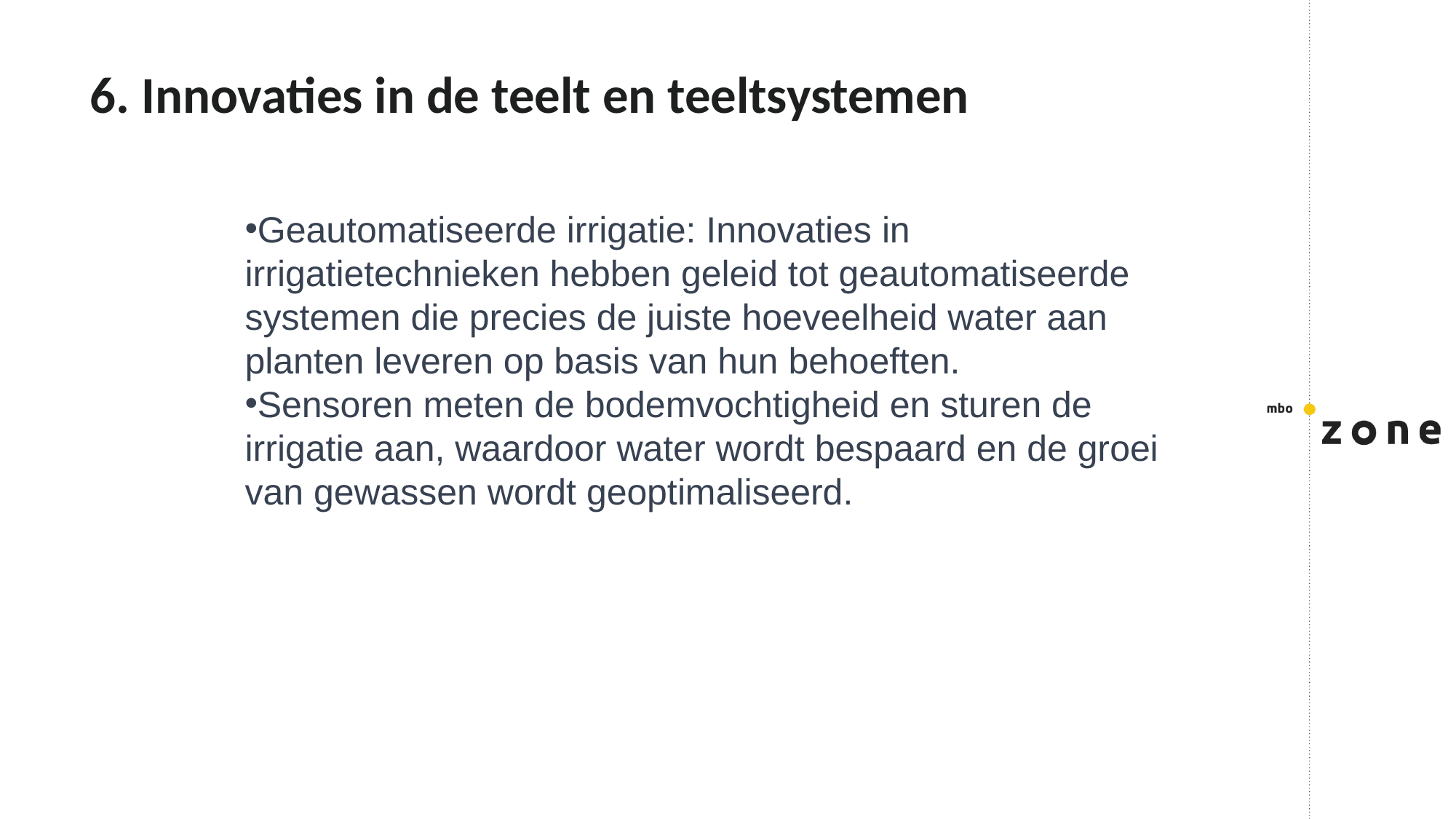

# 6. Innovaties in de teelt en teeltsystemen
Geautomatiseerde irrigatie: Innovaties in irrigatietechnieken hebben geleid tot geautomatiseerde systemen die precies de juiste hoeveelheid water aan planten leveren op basis van hun behoeften.
Sensoren meten de bodemvochtigheid en sturen de irrigatie aan, waardoor water wordt bespaard en de groei van gewassen wordt geoptimaliseerd.